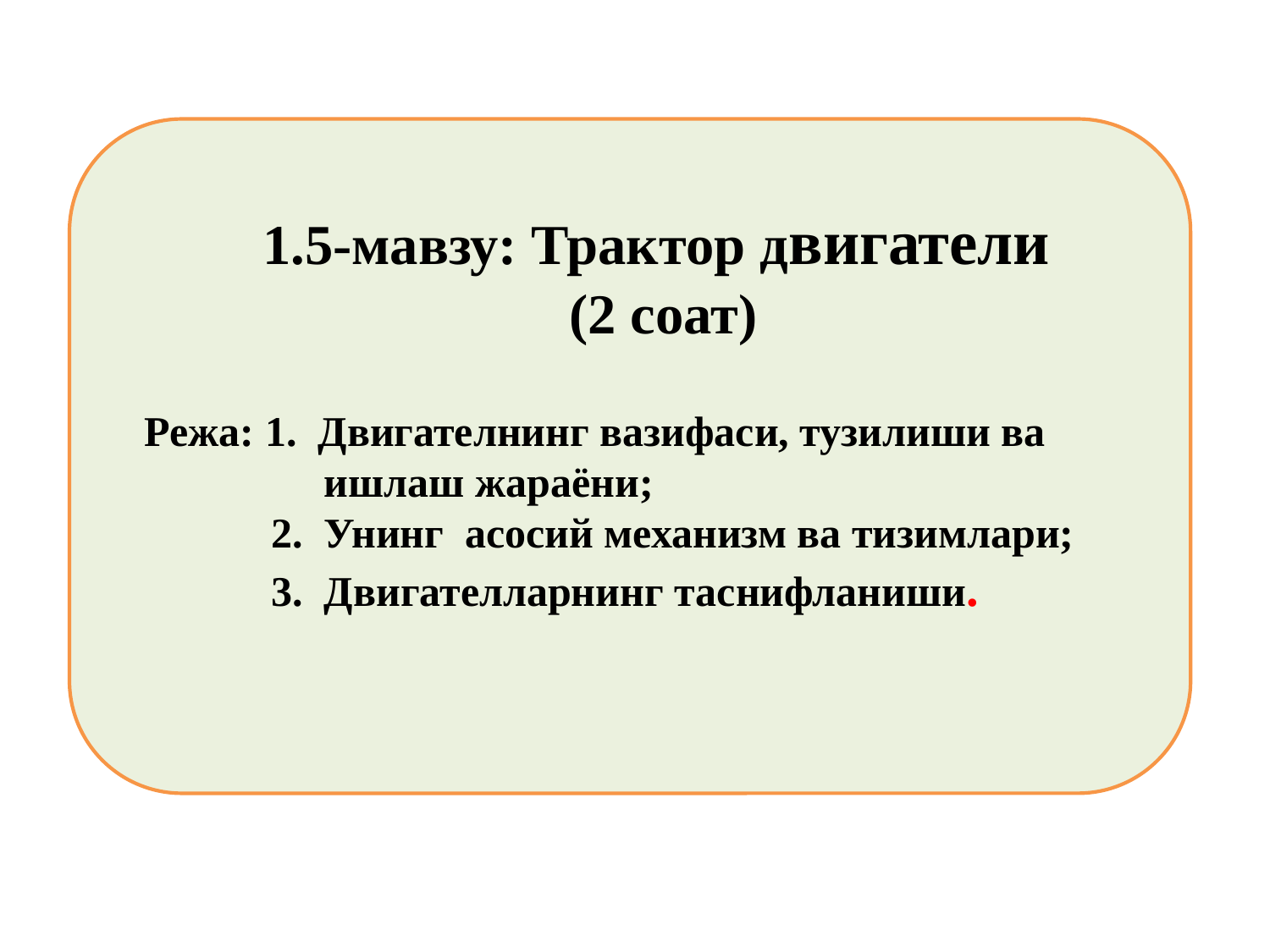

1.5-мавзу: Трактор двигатели
 (2 соат)

Режа: 1.  Двигателнинг вазифаси, тузилиши ва
                 ишлаш жараёни;
            2.  Унинг  асосий механизм ва тизимлари;
            3.  Двигателларнинг таснифланиши.